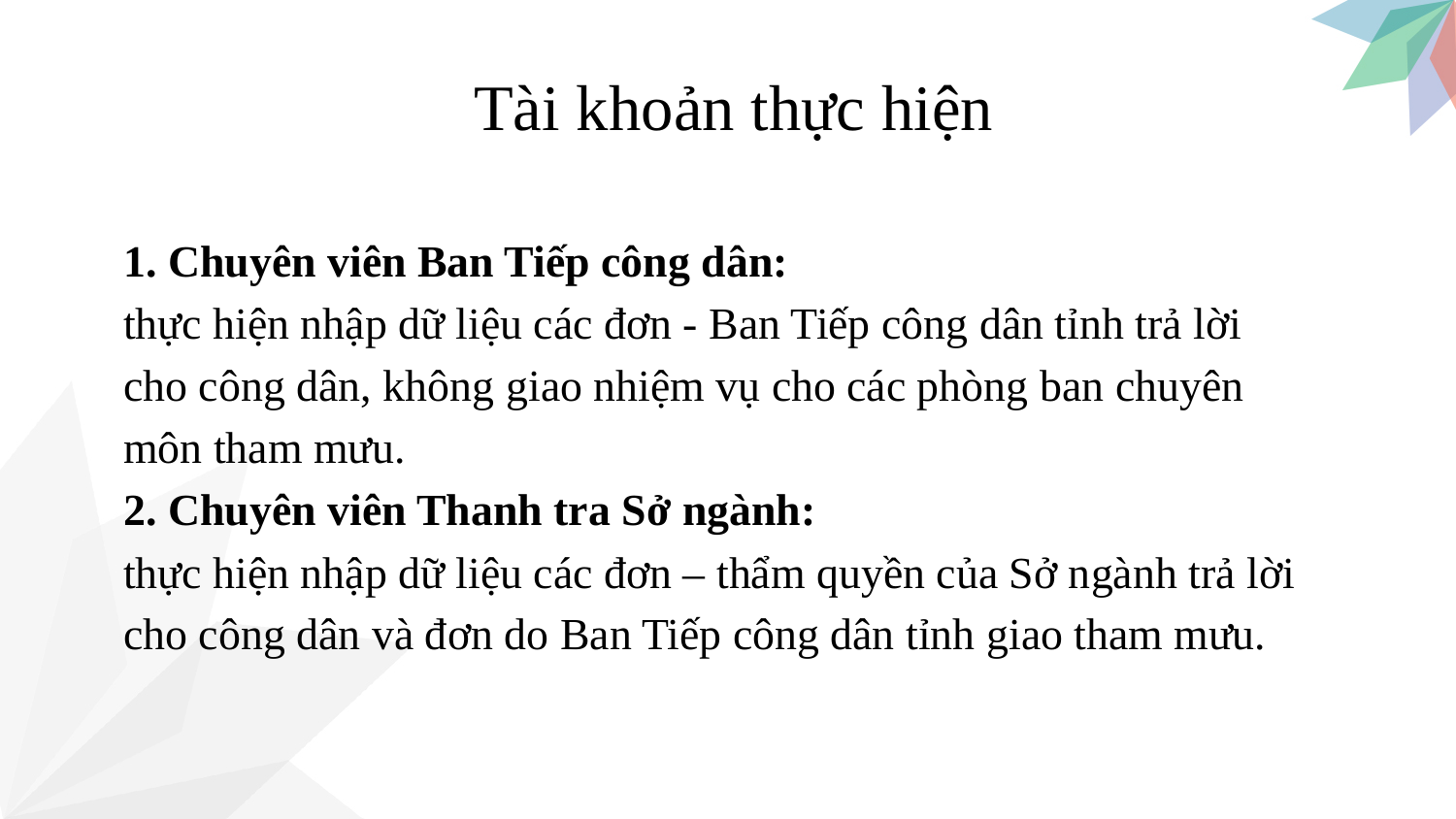

Tài khoản thực hiện
1. Chuyên viên Ban Tiếp công dân:
thực hiện nhập dữ liệu các đơn - Ban Tiếp công dân tỉnh trả lời
cho công dân, không giao nhiệm vụ cho các phòng ban chuyên
môn tham mưu.
2. Chuyên viên Thanh tra Sở ngành:
thực hiện nhập dữ liệu các đơn – thẩm quyền của Sở ngành trả lời
cho công dân và đơn do Ban Tiếp công dân tỉnh giao tham mưu.